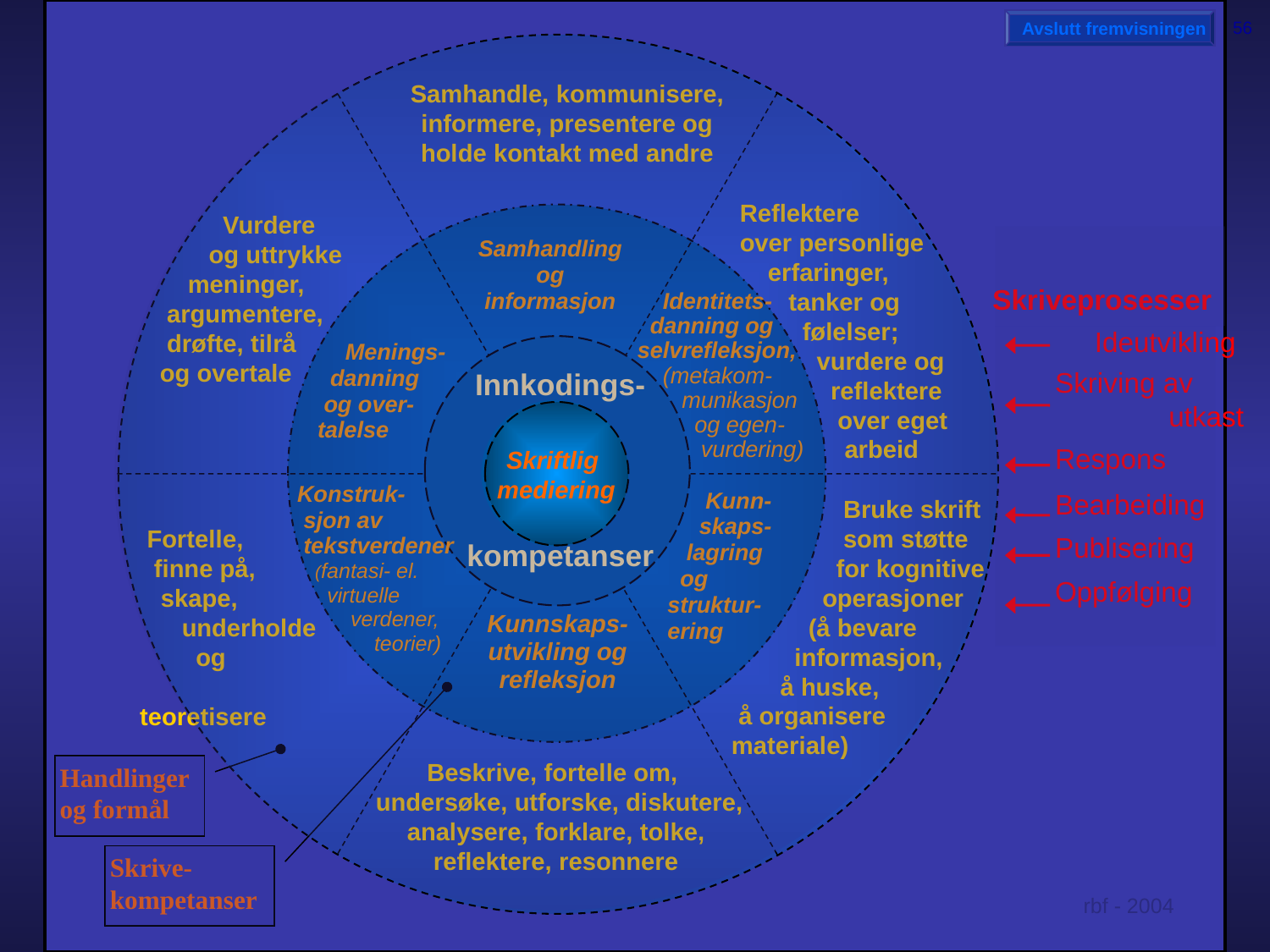

56

Samhandle, kommunisere, informere, presentere og holde kontakt med andre

Reflektere
over personlige
    erfaringer,
       tanker og
         følelser;
           vurdere og
             reflektere
              over eget
               arbeid
         Vurdere
       og uttrykke
    meninger,
 argumentere,
 drøfte, tilrå
og overtale

                  Bruke skrift
                  som støtte
                 for kognitive
               operasjoner
             (å bevare
           informasjon,
         å huske,
   å organisere
  materiale)

 Fortelle,
  finne på,
   skape,
      underholde
        og
          teoretisere
Beskrive, fortelle om,
 undersøke, utforske, diskutere, analysere, forklare, tolke, reflektere, resonnere

rbf - 2004